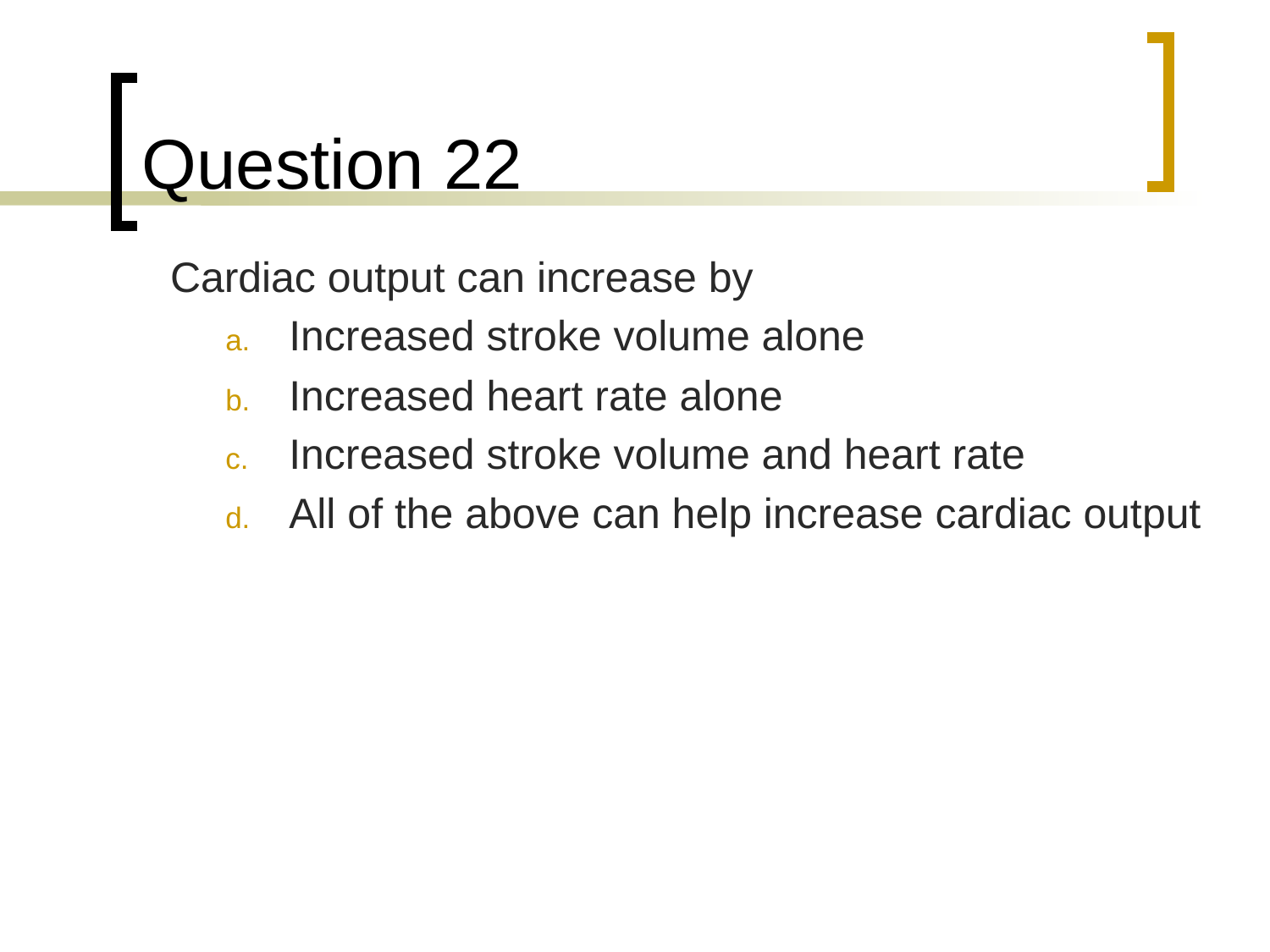

# Question 22
	Cardiac output can increase by
Increased stroke volume alone
Increased heart rate alone
Increased stroke volume and heart rate
All of the above can help increase cardiac output